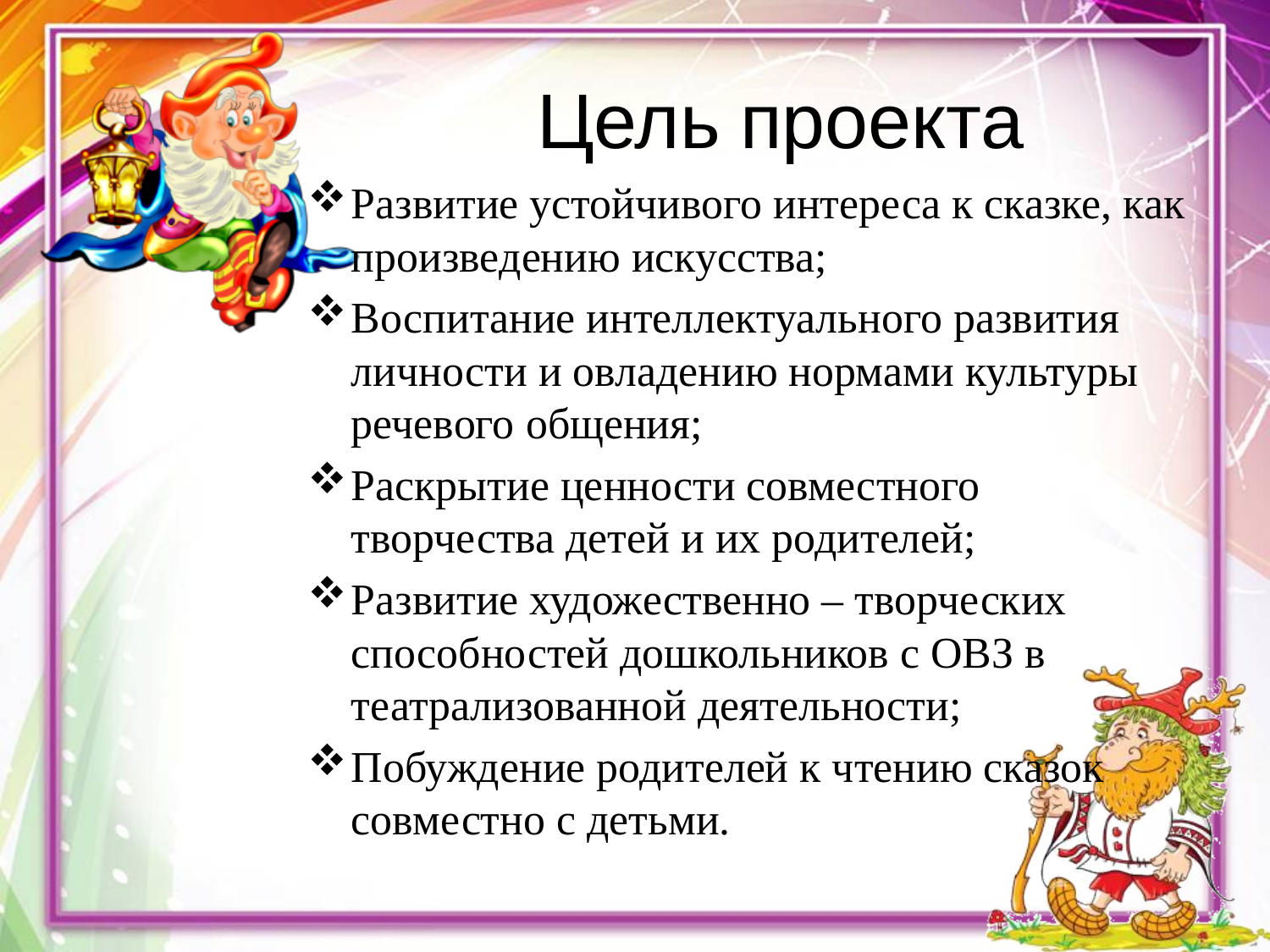

# Цель проекта
Развитие устойчивого интереса к сказке, как произведению искусства;
Воспитание интеллектуального развития личности и овладению нормами культуры речевого общения;
Раскрытие ценности совместного творчества детей и их родителей;
Развитие художественно – творческих способностей дошкольников с ОВЗ в театрализованной деятельности;
Побуждение родителей к чтению сказок совместно с детьми.